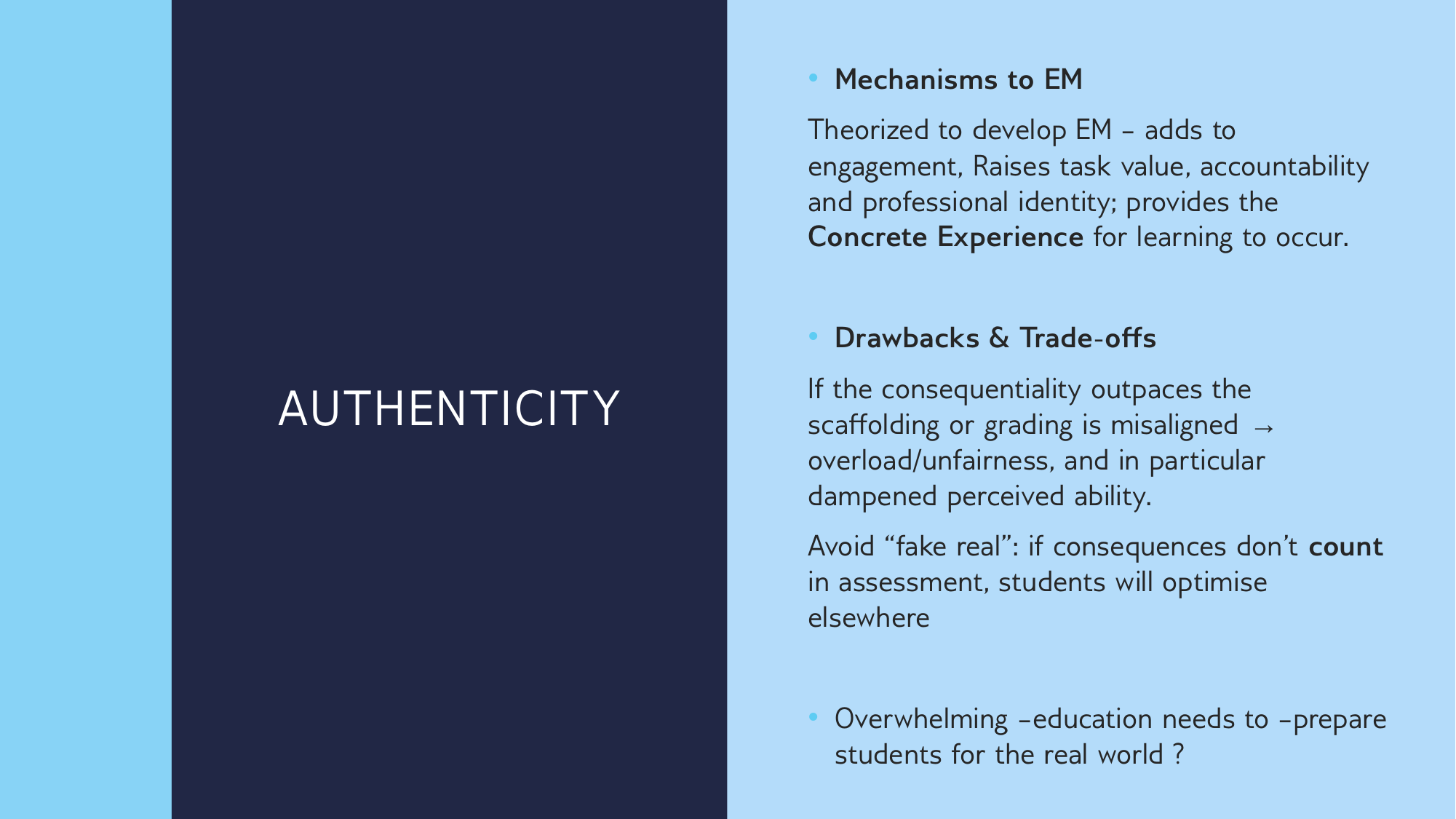

Mechanisms to EM
Theorized to develop EM – adds to engagement, Raises task value, accountability and professional identity; provides the Concrete Experience for learning to occur.

Drawbacks & Trade-offs
If the consequentiality outpaces the  scaffolding or grading is misaligned → overload/unfairness, and in particular  dampened perceived ability.
Avoid “fake real”: if consequences don’t count in assessment, students will optimise elsewhere

Overwhelming –education needs to –prepare students for the real world ?
# Authenticity